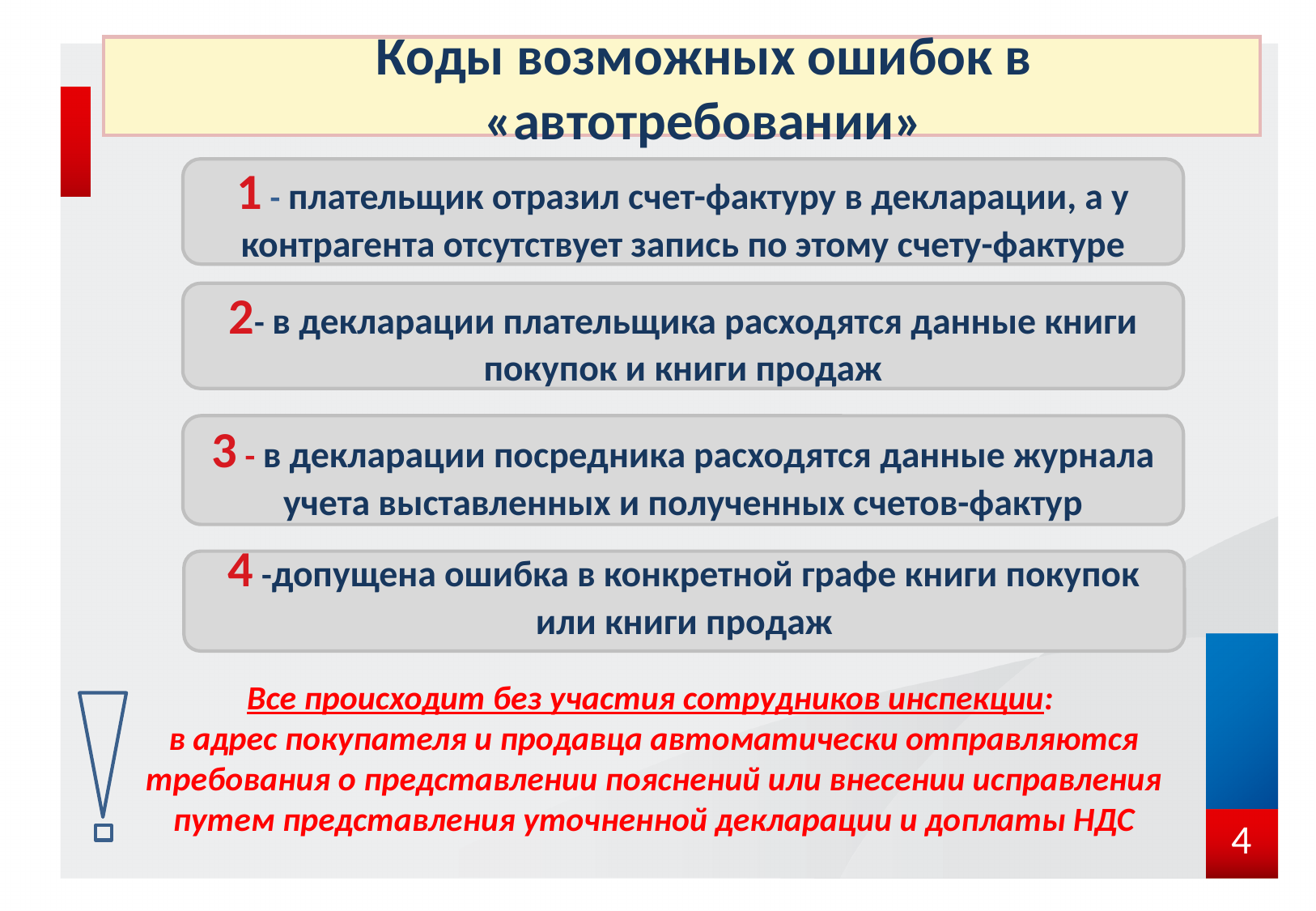

Коды возможных ошибок в «автотребовании»

1 - плательщик отразил счет-фактуру в декларации, а у контрагента отсутствует запись по этому счету-фактуре
2- в декларации плательщика расходятся данные книги покупок и книги продаж
3 - в декларации посредника расходятся данные журнала учета выставленных и полученных счетов-фактур
4 -допущена ошибка в конкретной графе книги покупок или книги продаж

Все происходит без участия сотрудников инспекции:
в адрес покупателя и продавца автоматически отправляются требования о представлении пояснений или внесении исправления путем представления уточненной декларации и доплаты НДС

4